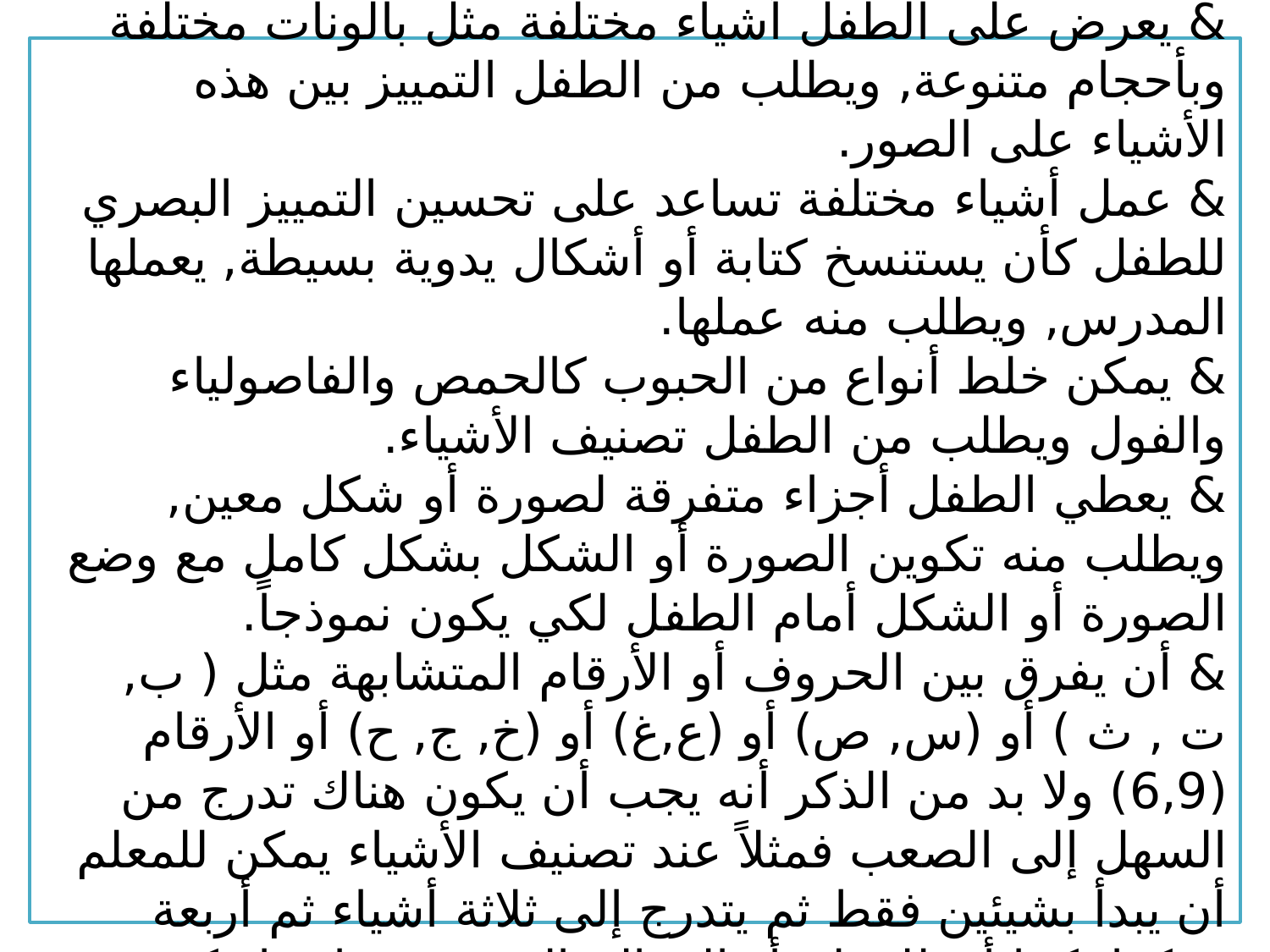

# الأنشطة المتعلقة بالتمييز: & يعرض على الطفل أشياء مختلفة مثل بالونات مختلفة وبأحجام متنوعة, ويطلب من الطفل التمييز بين هذه الأشياء على الصور. & عمل أشياء مختلفة تساعد على تحسين التمييز البصري للطفل كأن يستنسخ كتابة أو أشكال يدوية بسيطة, يعملها المدرس, ويطلب منه عملها. & يمكن خلط أنواع من الحبوب كالحمص والفاصولياء والفول ويطلب من الطفل تصنيف الأشياء. & يعطي الطفل أجزاء متفرقة لصورة أو شكل معين, ويطلب منه تكوين الصورة أو الشكل بشكل كامل مع وضع الصورة أو الشكل أمام الطفل لكي يكون نموذجاً. & أن يفرق بين الحروف أو الأرقام المتشابهة مثل ( ب, ت , ث ) أو (س, ص) أو (ع,غ) أو (خ, ج, ح) أو الأرقام (6,9) ولا بد من الذكر أنه يجب أن يكون هناك تدرج من السهل إلى الصعب فمثلاً عند تصنيف الأشياء يمكن للمعلم أن يبدأ بشيئين فقط ثم يتدرج إلى ثلاثة أشياء ثم أربعة وهكذا, كما أن للمعلم أو المعالج الحرية في اختيار كثير من الأنشطة التي تساعد الطفل  على التمييز البصري.